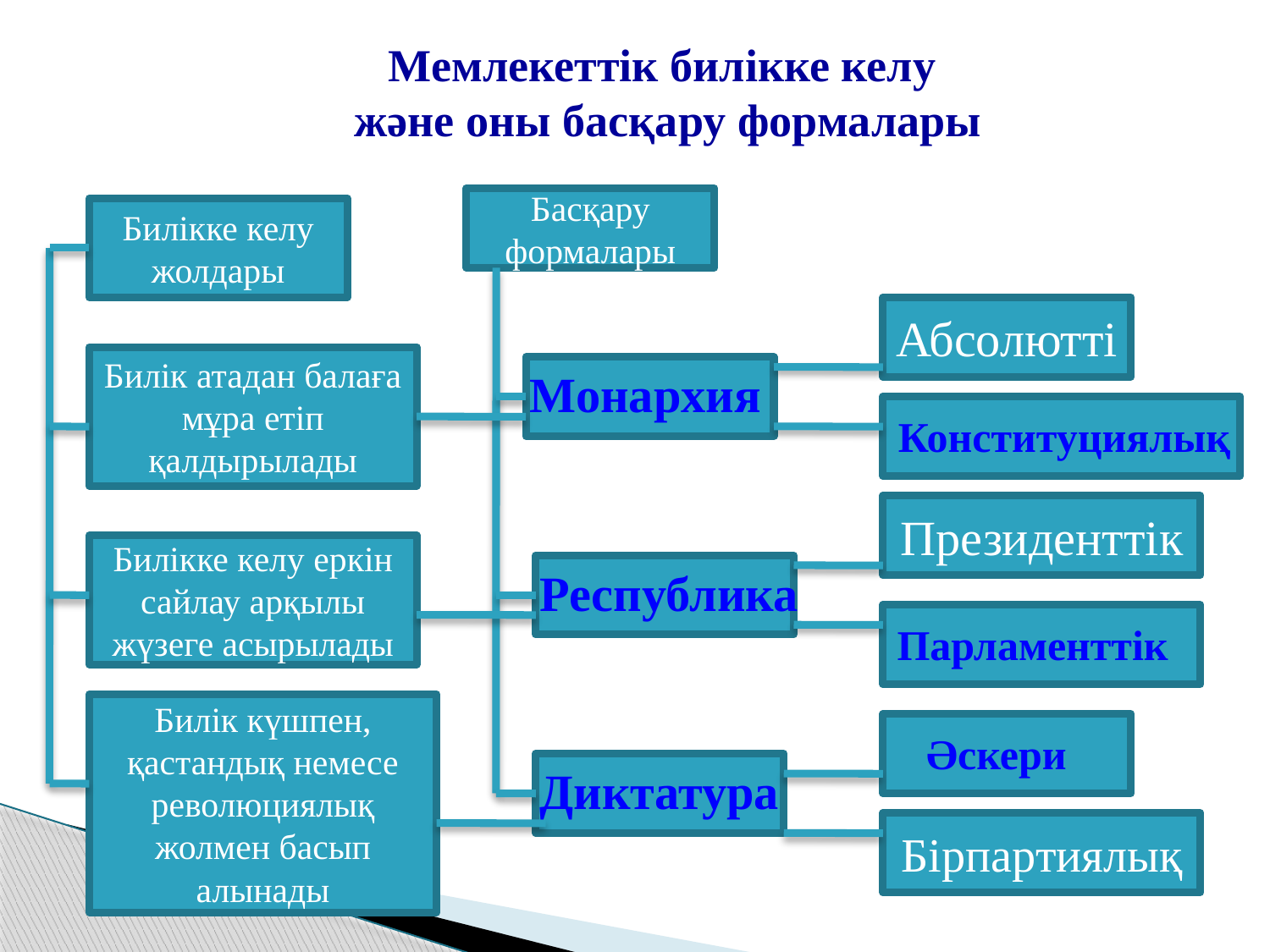

Мемлекеттік билікке келу
 және оны басқару формалары
Басқару формалары
Билікке келу жолдары
Абсолютті
Билік атадан балаға мұра етіп қалдырылады
Монархия

Конституциялық
Президенттік
Билікке келу еркін сайлау арқылы жүзеге асырылады
Республика

Парламенттік
Билік күшпен, қастандық немесе революциялық жолмен басып алынады

Әскери
Диктатура

Бірпартиялық